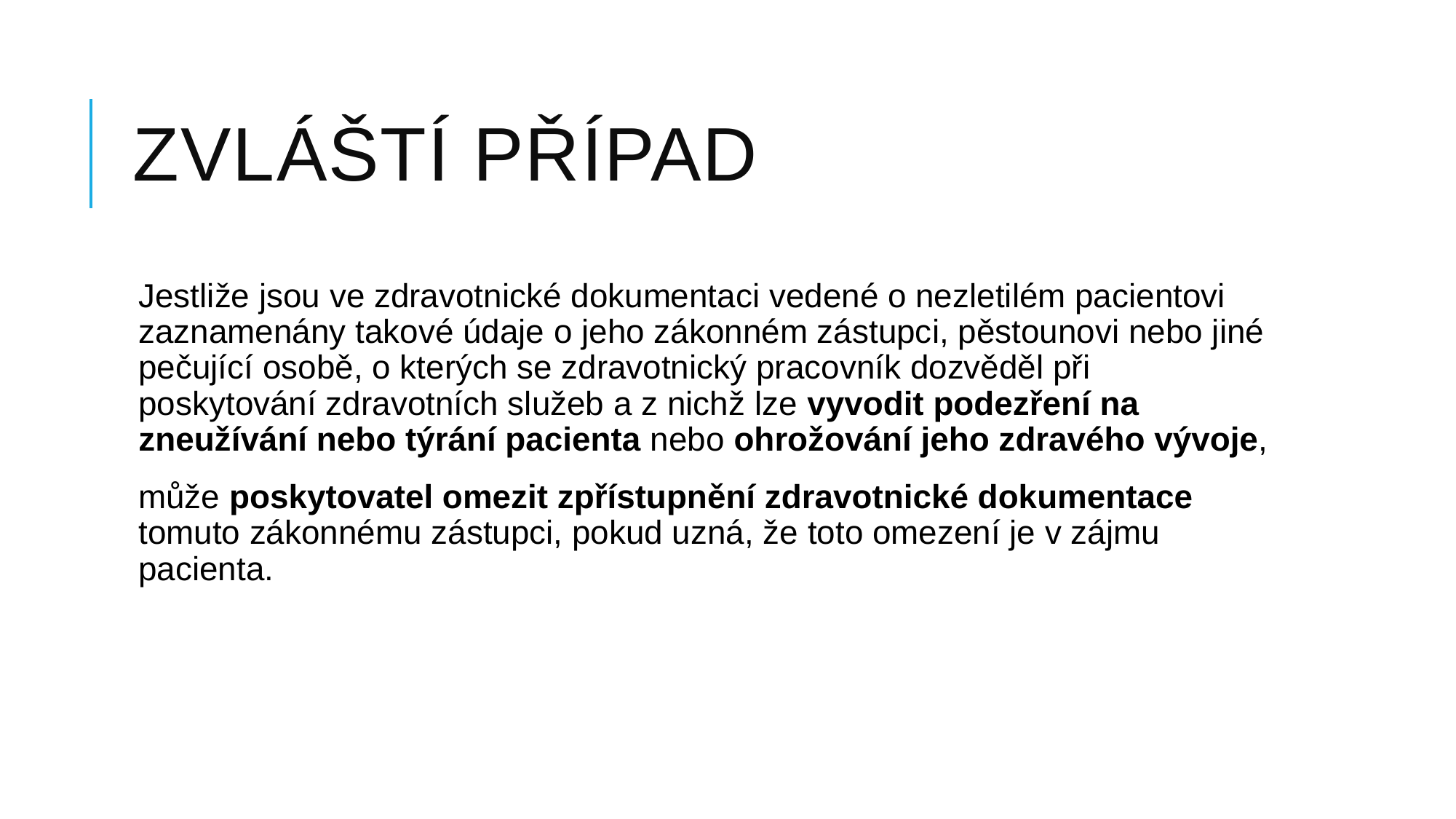

# Zvláští případ
Jestliže jsou ve zdravotnické dokumentaci vedené o nezletilém pacientovi zaznamenány takové údaje o jeho zákonném zástupci, pěstounovi nebo jiné pečující osobě, o kterých se zdravotnický pracovník dozvěděl při poskytování zdravotních služeb a z nichž lze vyvodit podezření na zneužívání nebo týrání pacienta nebo ohrožování jeho zdravého vývoje,
může poskytovatel omezit zpřístupnění zdravotnické dokumentace tomuto zákonnému zástupci, pokud uzná, že toto omezení je v zájmu pacienta.